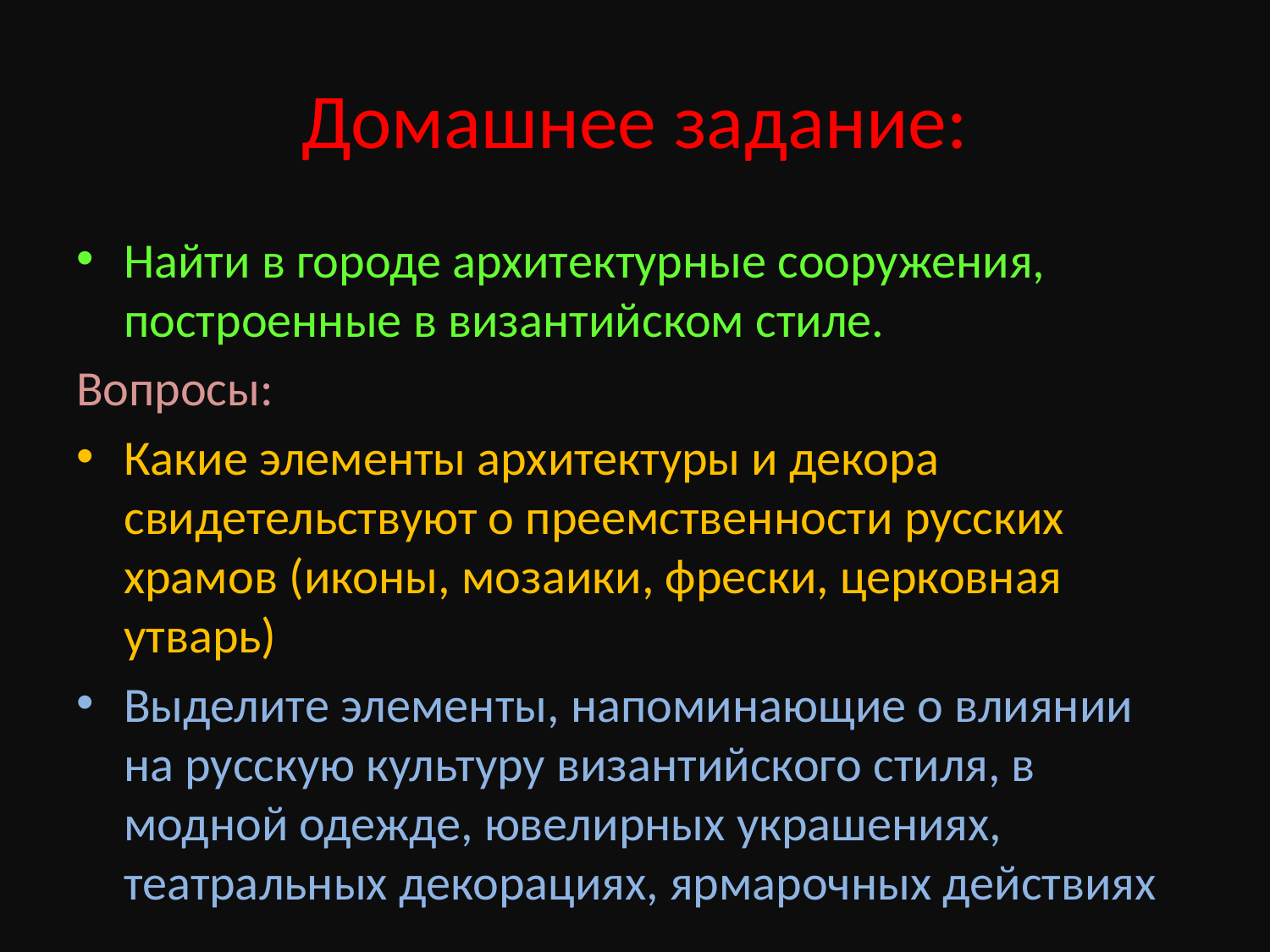

# Домашнее задание:
Найти в городе архитектурные сооружения, построенные в византийском стиле.
Вопросы:
Какие элементы архитектуры и декора свидетельствуют о преемственности русских храмов (иконы, мозаики, фрески, церковная утварь)
Выделите элементы, напоминающие о влиянии на русскую культуру византийского стиля, в модной одежде, ювелирных украшениях, театральных декорациях, ярмарочных действиях